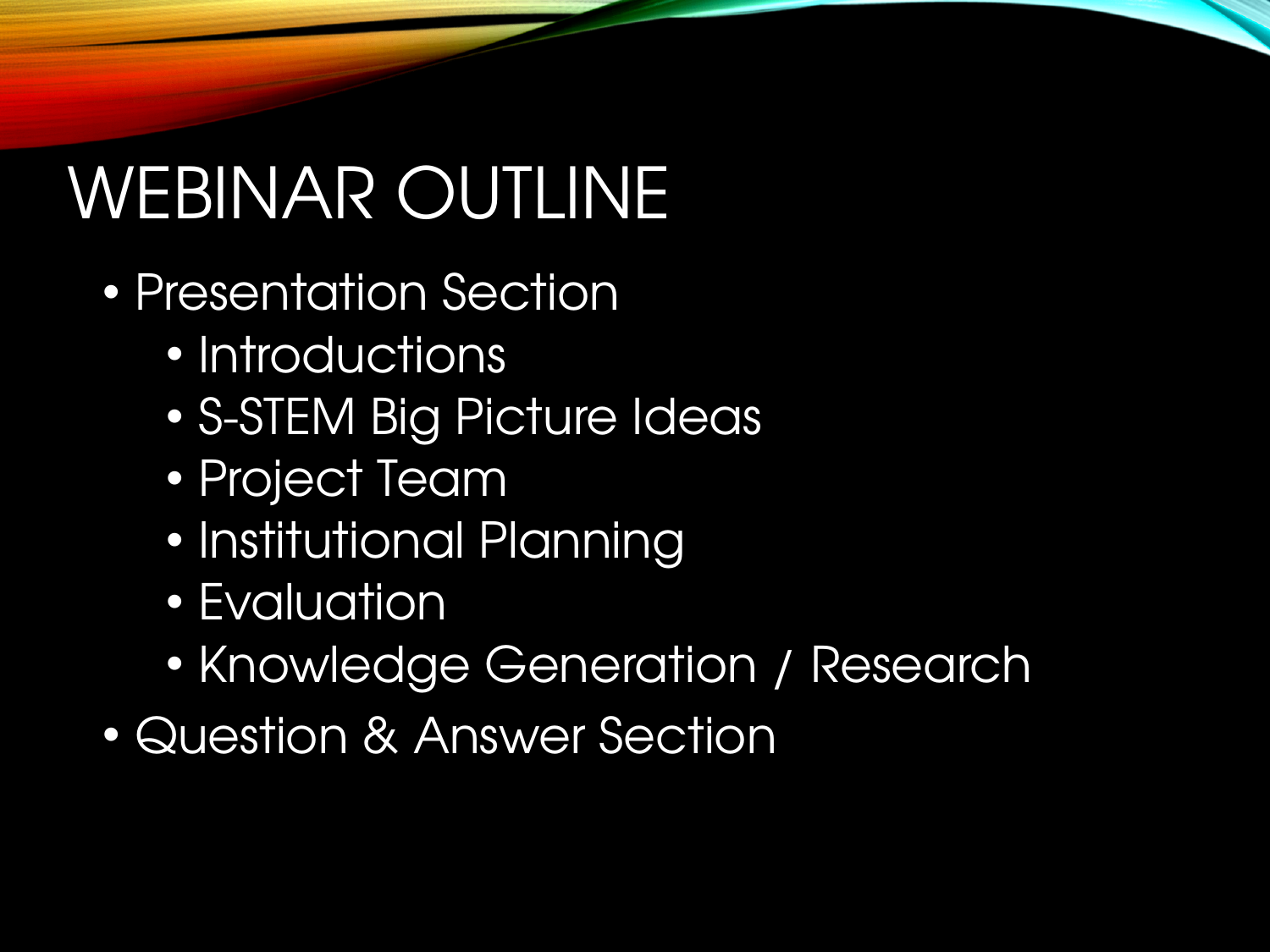

# Webinar Outline
Presentation Section
Introductions
S-STEM Big Picture Ideas
Project Team
Institutional Planning
Evaluation
Knowledge Generation / Research
Question & Answer Section